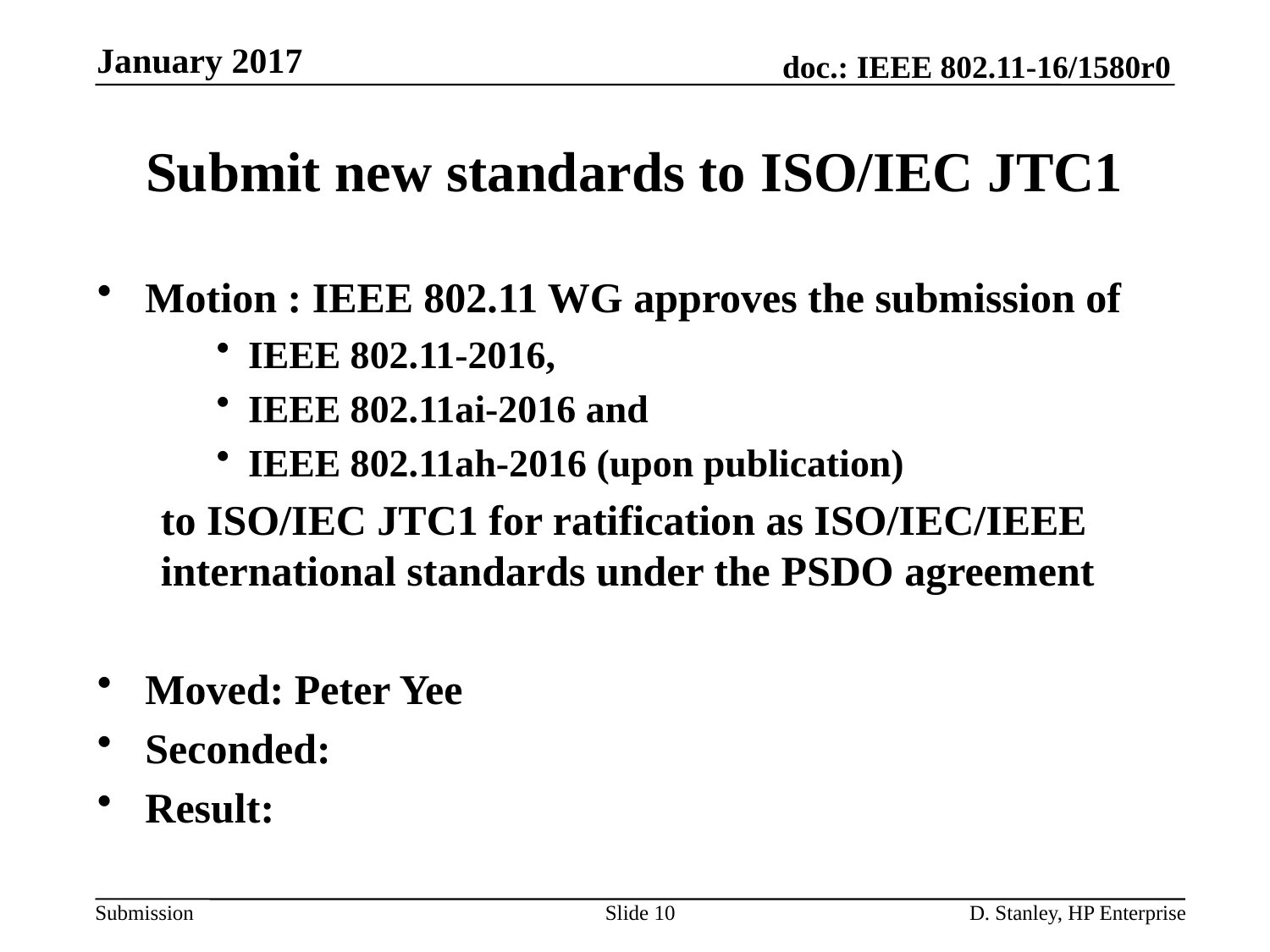

January 2017
# Submit new standards to ISO/IEC JTC1
Motion : IEEE 802.11 WG approves the submission of
IEEE 802.11-2016,
IEEE 802.11ai-2016 and
IEEE 802.11ah-2016 (upon publication)
to ISO/IEC JTC1 for ratification as ISO/IEC/IEEE international standards under the PSDO agreement

Moved: Peter Yee
Seconded:
Result:

Slide 10
D. Stanley, HP Enterprise